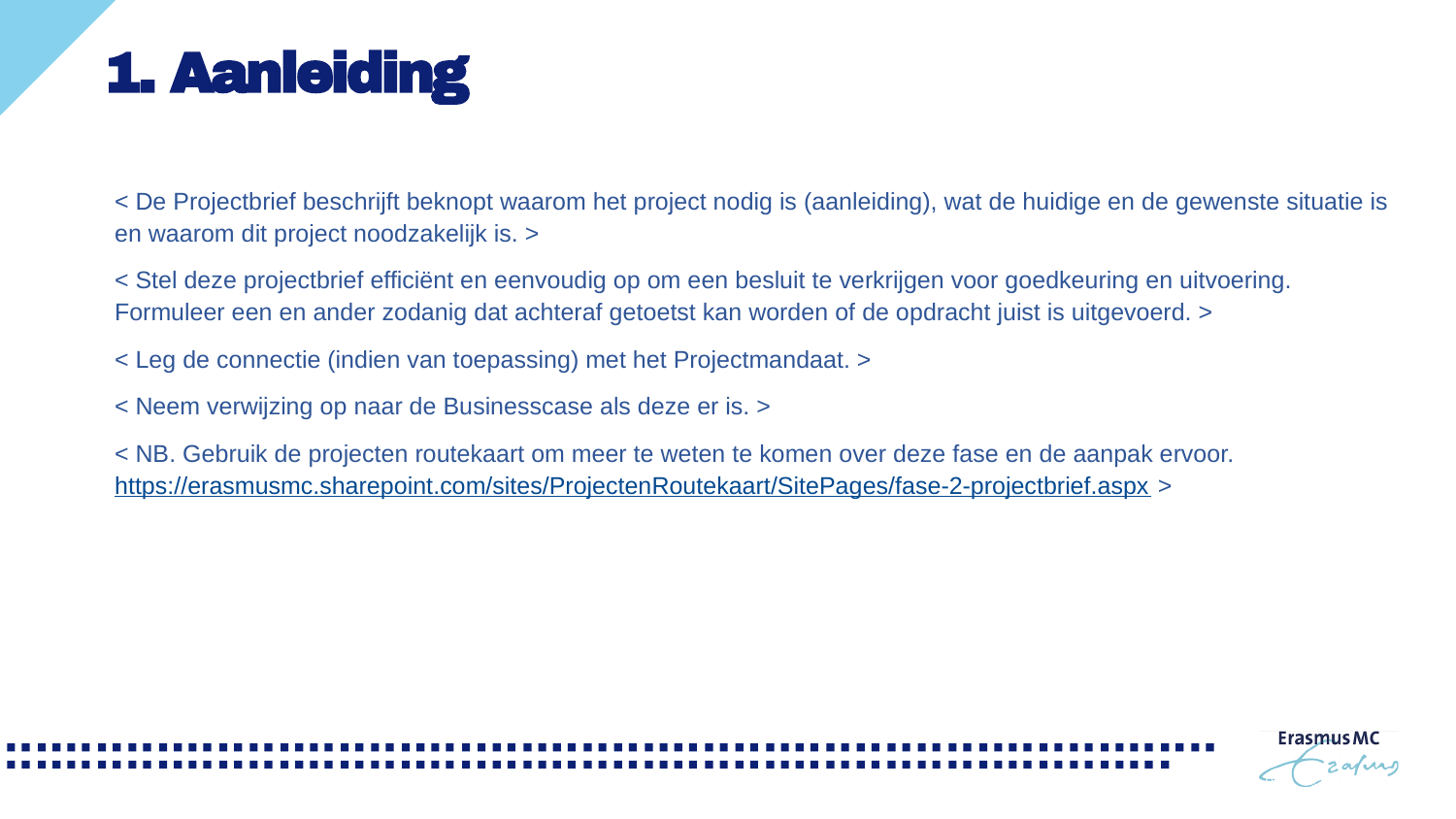

1. Aanleiding
< De Projectbrief beschrijft beknopt waarom het project nodig is (aanleiding), wat de huidige en de gewenste situatie is en waarom dit project noodzakelijk is. >
< Stel deze projectbrief efficiënt en eenvoudig op om een besluit te verkrijgen voor goedkeuring en uitvoering. Formuleer een en ander zodanig dat achteraf getoetst kan worden of de opdracht juist is uitgevoerd. >
< Leg de connectie (indien van toepassing) met het Projectmandaat. >
< Neem verwijzing op naar de Businesscase als deze er is. >
< NB. Gebruik de projecten routekaart om meer te weten te komen over deze fase en de aanpak ervoor. https://erasmusmc.sharepoint.com/sites/ProjectenRoutekaart/SitePages/fase-2-projectbrief.aspx >